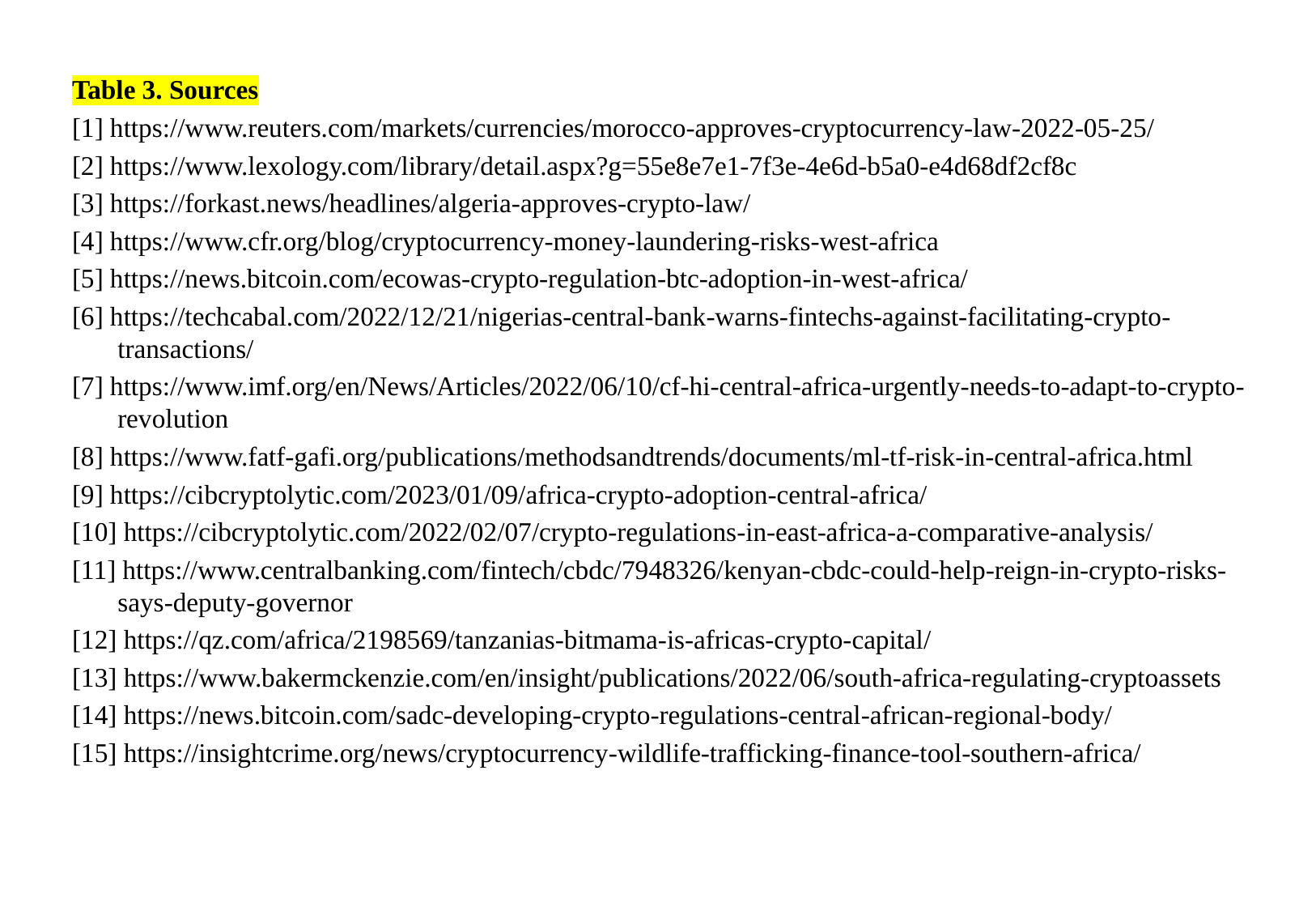

Table 3. Sources
[1] https://www.reuters.com/markets/currencies/morocco-approves-cryptocurrency-law-2022-05-25/
[2] https://www.lexology.com/library/detail.aspx?g=55e8e7e1-7f3e-4e6d-b5a0-e4d68df2cf8c
[3] https://forkast.news/headlines/algeria-approves-crypto-law/
[4] https://www.cfr.org/blog/cryptocurrency-money-laundering-risks-west-africa
[5] https://news.bitcoin.com/ecowas-crypto-regulation-btc-adoption-in-west-africa/
[6] https://techcabal.com/2022/12/21/nigerias-central-bank-warns-fintechs-against-facilitating-crypto-transactions/
[7] https://www.imf.org/en/News/Articles/2022/06/10/cf-hi-central-africa-urgently-needs-to-adapt-to-crypto-revolution
[8] https://www.fatf-gafi.org/publications/methodsandtrends/documents/ml-tf-risk-in-central-africa.html
[9] https://cibcryptolytic.com/2023/01/09/africa-crypto-adoption-central-africa/
[10] https://cibcryptolytic.com/2022/02/07/crypto-regulations-in-east-africa-a-comparative-analysis/
[11] https://www.centralbanking.com/fintech/cbdc/7948326/kenyan-cbdc-could-help-reign-in-crypto-risks-says-deputy-governor
[12] https://qz.com/africa/2198569/tanzanias-bitmama-is-africas-crypto-capital/
[13] https://www.bakermckenzie.com/en/insight/publications/2022/06/south-africa-regulating-cryptoassets
[14] https://news.bitcoin.com/sadc-developing-crypto-regulations-central-african-regional-body/
[15] https://insightcrime.org/news/cryptocurrency-wildlife-trafficking-finance-tool-southern-africa/